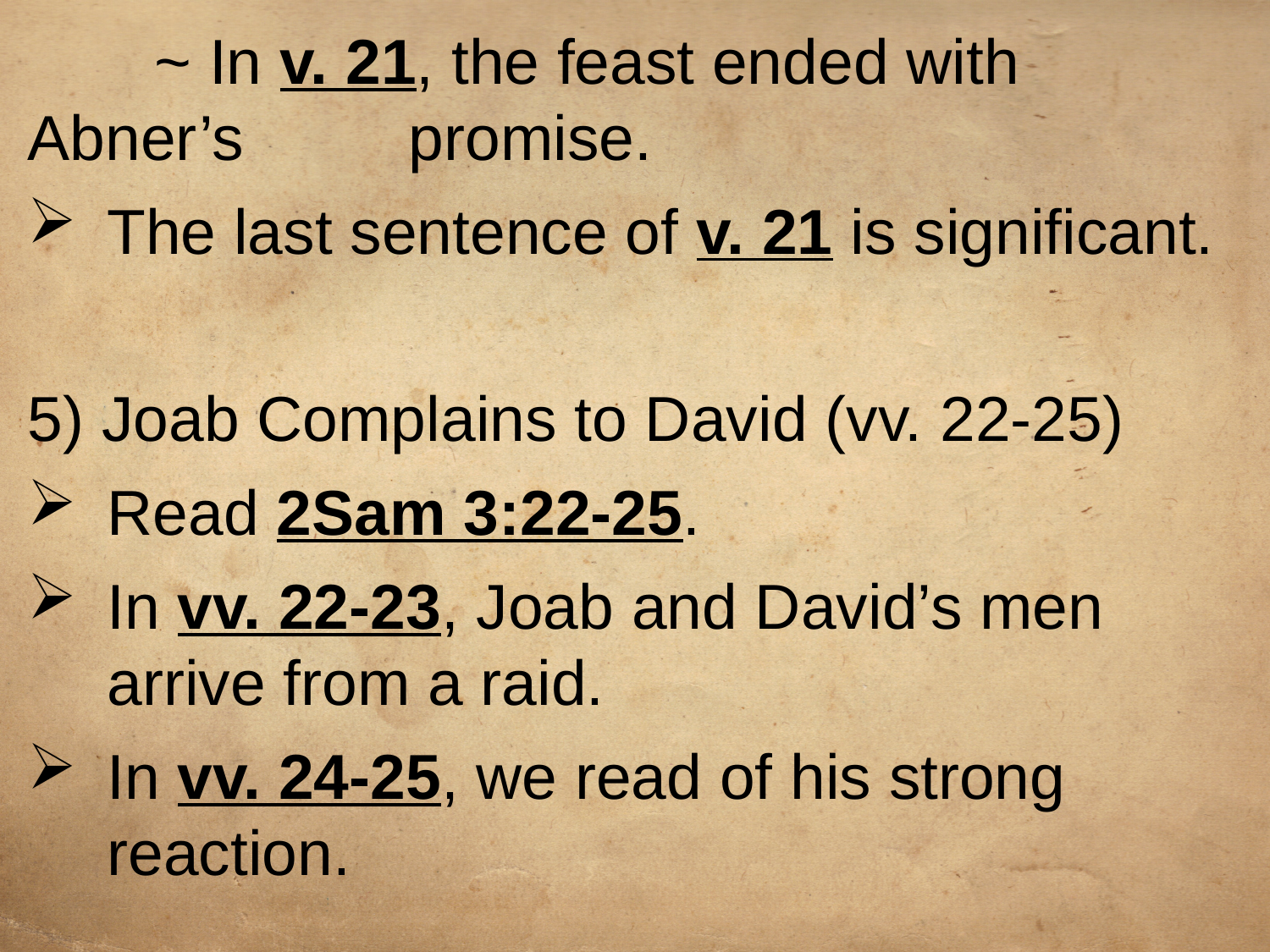

~ In v. 21, the feast ended with Abner’s 		promise.
The last sentence of v. 21 is significant.

5) Joab Complains to David (vv. 22-25)
Read 2Sam 3:22-25.
In vv. 22-23, Joab and David’s men arrive from a raid.
In vv. 24-25, we read of his strong reaction.